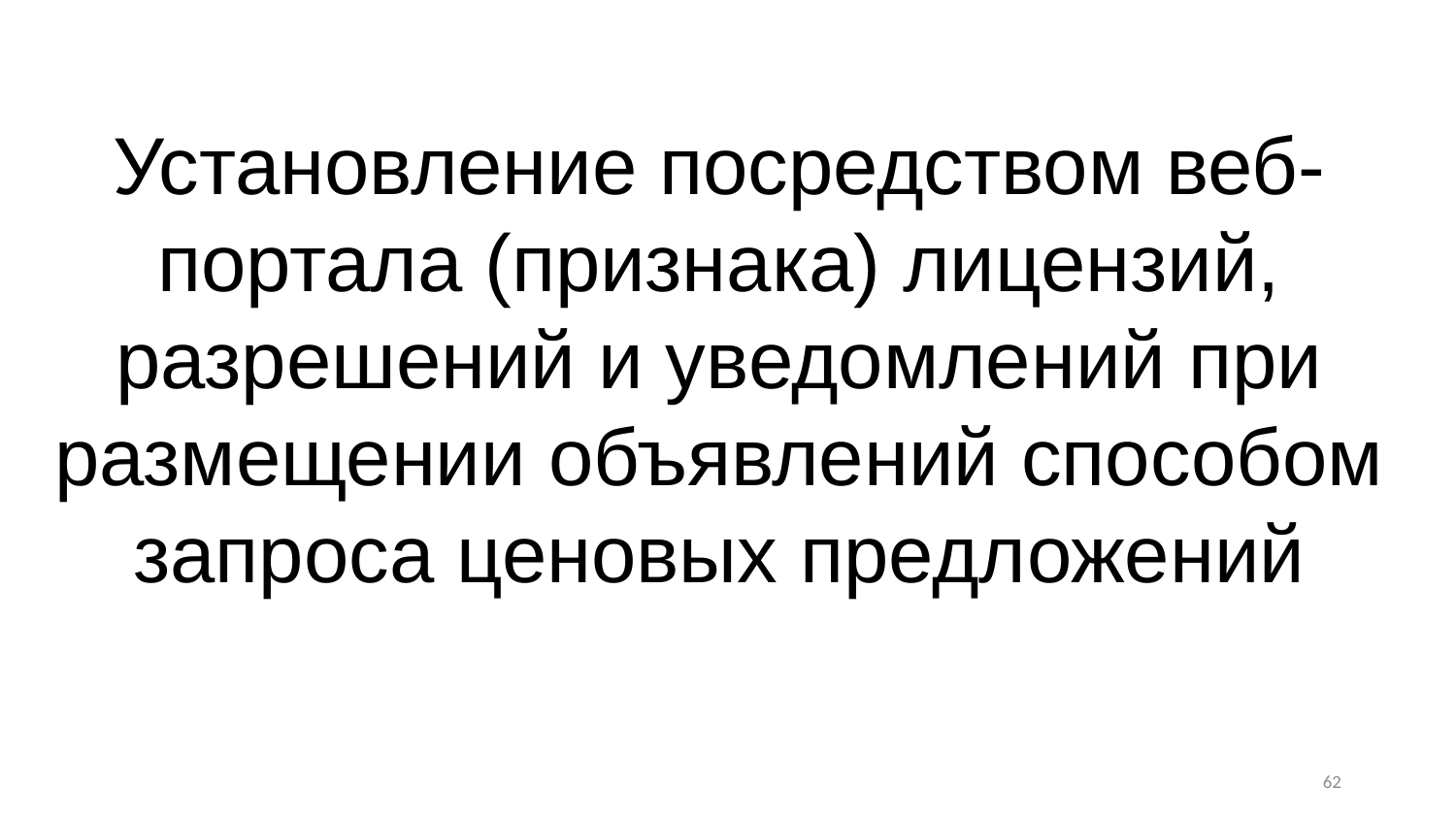

Установление посредством веб-портала (признака) лицензий, разрешений и уведомлений при размещении объявлений способом запроса ценовых предложений
62